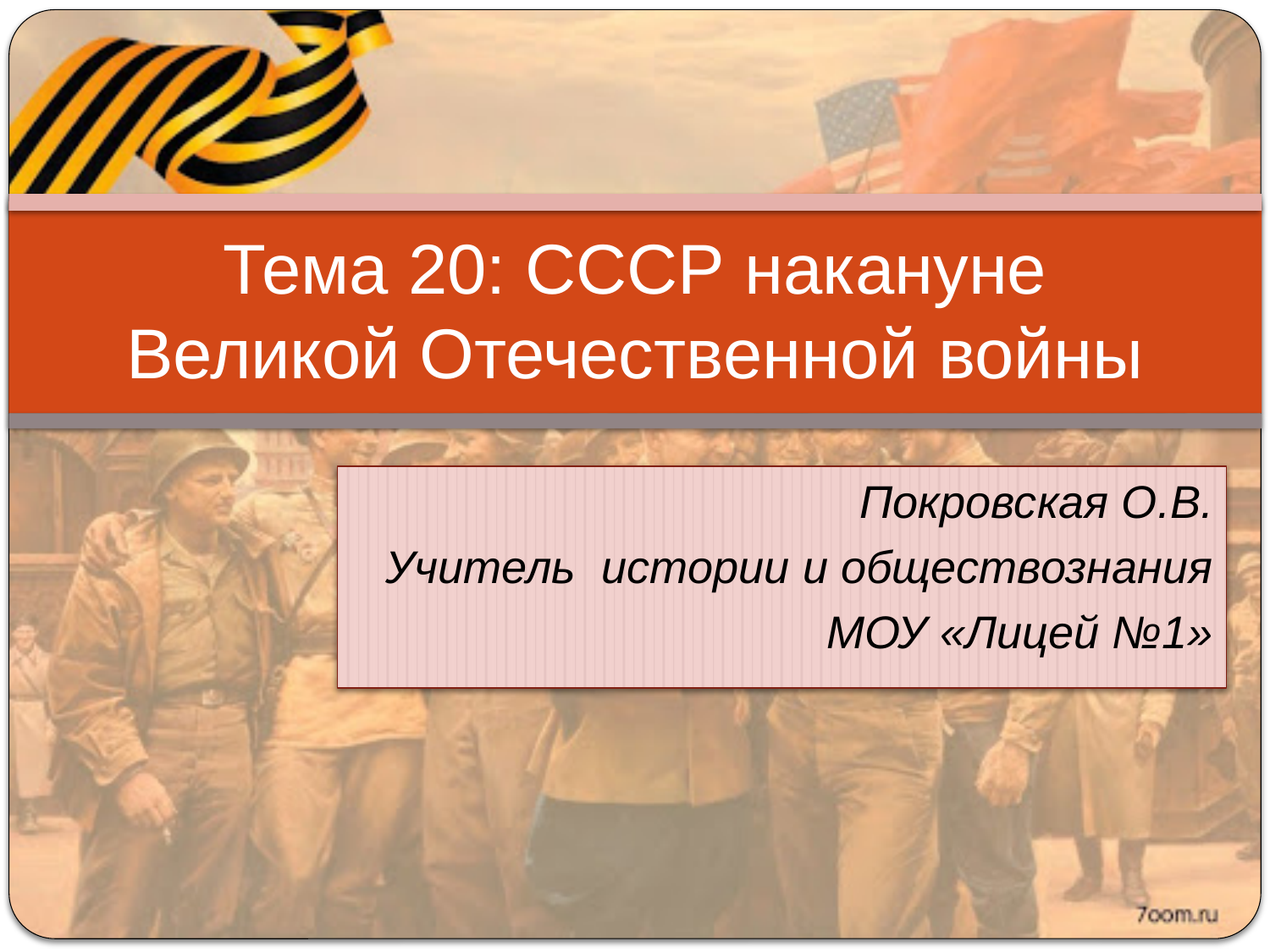

# Тема 20: СССР накануне Великой Отечественной войны
Покровская О.В.
Учитель  истории и обществознания
МОУ «Лицей №1»